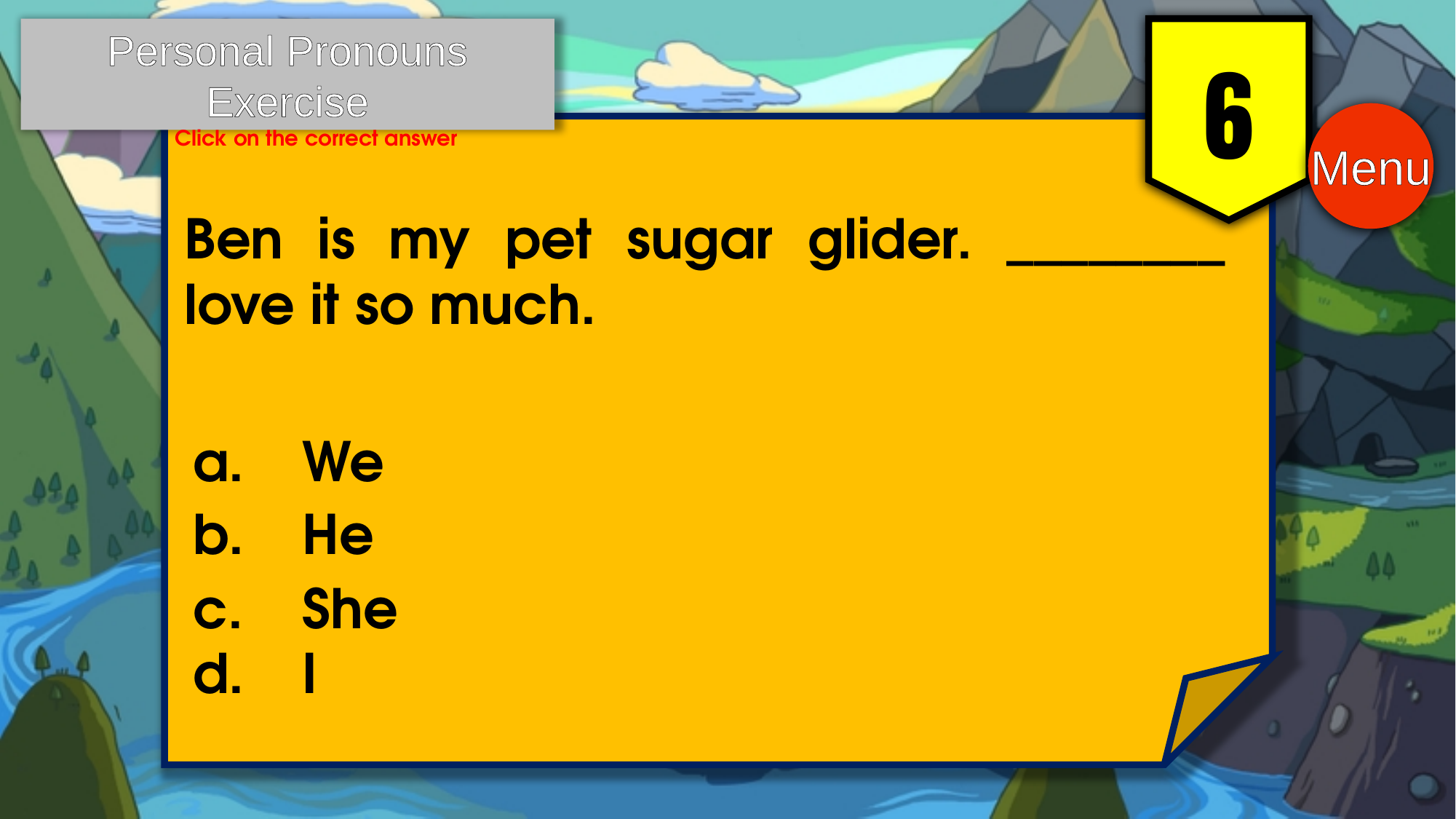

Personal Pronouns Exercise

6

Click on the correct answer
Menu
Ben is my pet sugar glider. ________ love it so much.

a.	We
b.	He
c.	She
d.	I